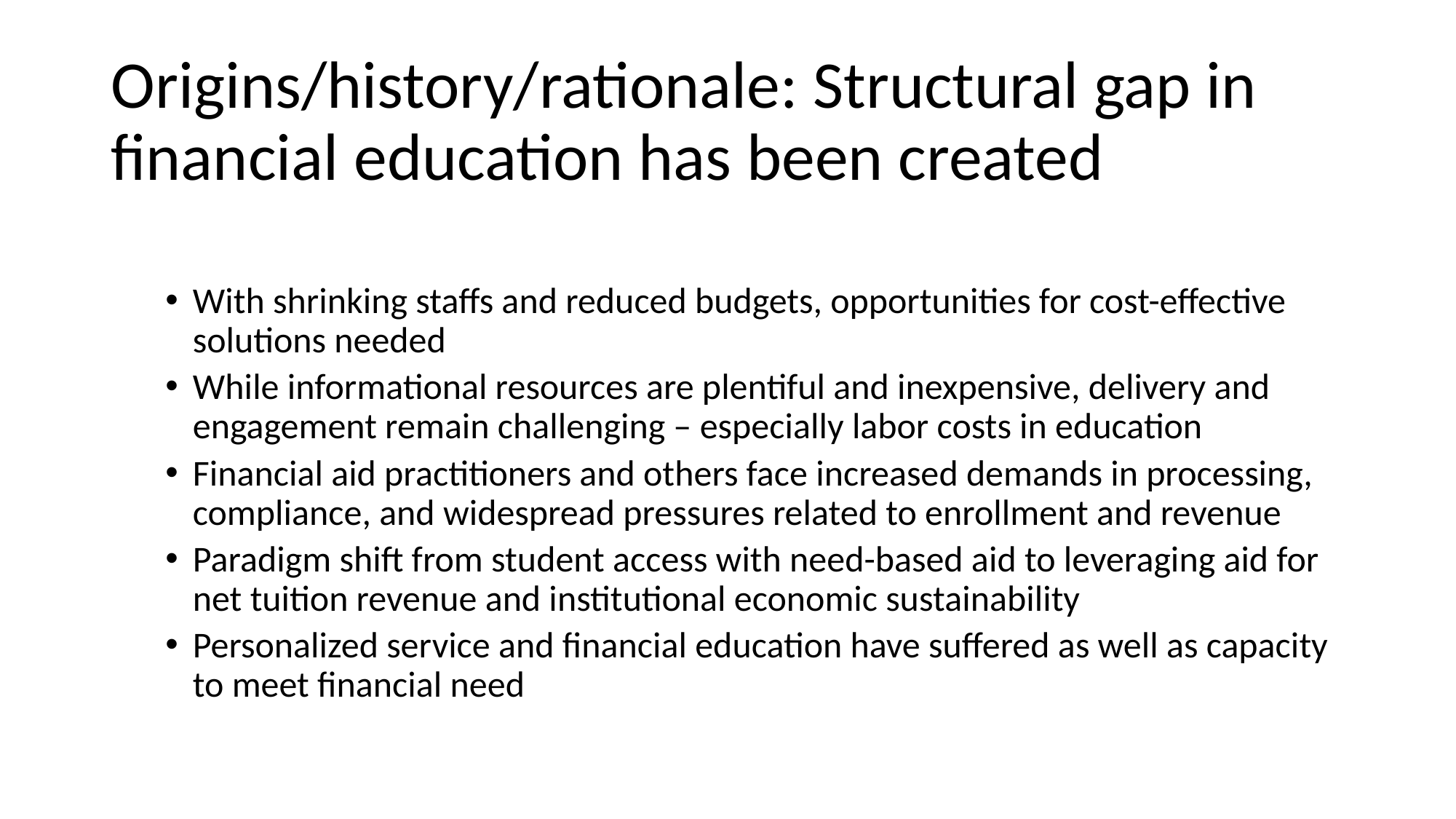

# Origins/history/rationale: Structural gap in financial education has been created

With shrinking staffs and reduced budgets, opportunities for cost-effective solutions needed
While informational resources are plentiful and inexpensive, delivery and engagement remain challenging – especially labor costs in education
Financial aid practitioners and others face increased demands in processing, compliance, and widespread pressures related to enrollment and revenue
Paradigm shift from student access with need-based aid to leveraging aid for net tuition revenue and institutional economic sustainability
Personalized service and financial education have suffered as well as capacity to meet financial need